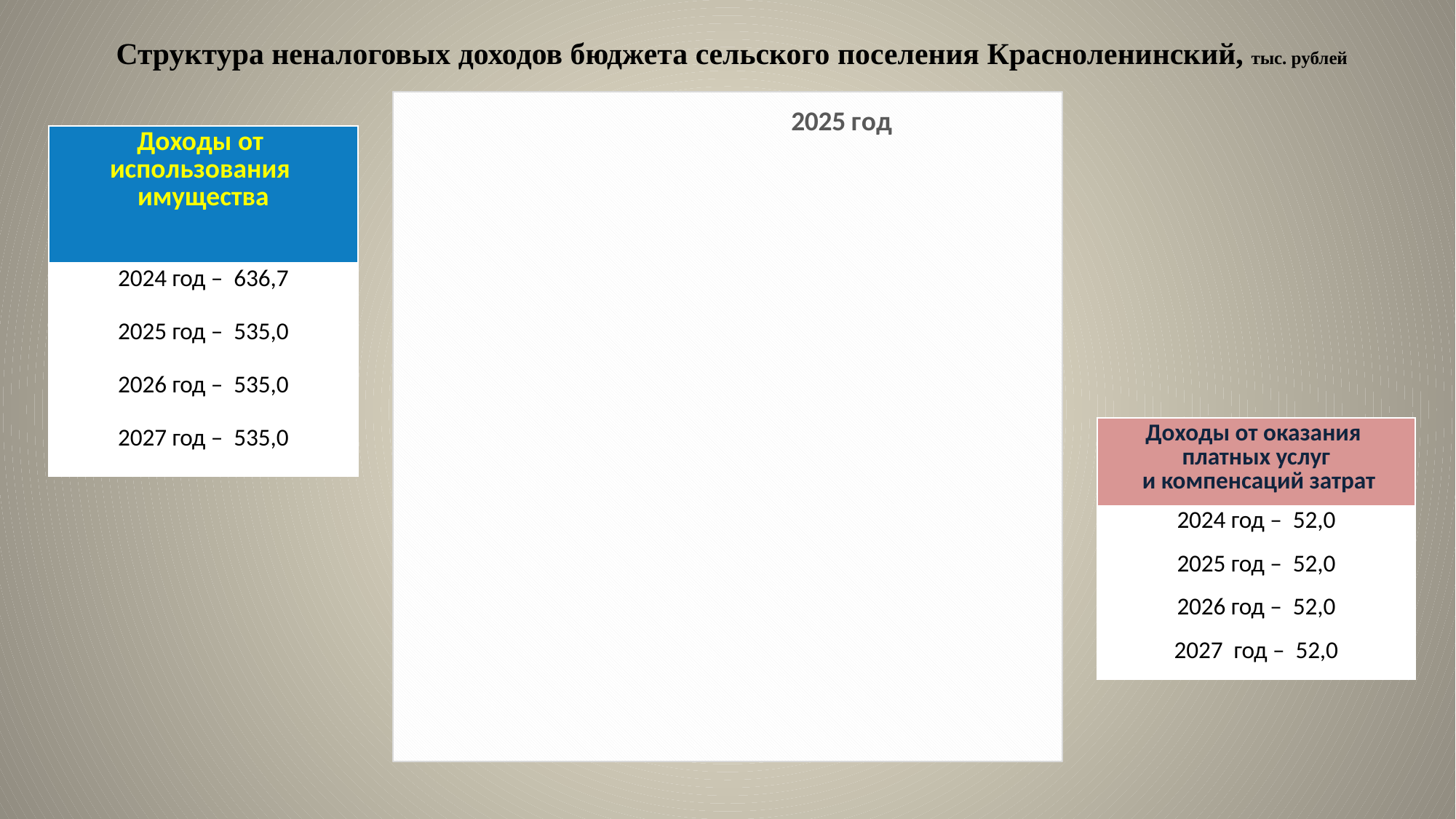

# Структура неналоговых доходов бюджета сельского поселения Красноленинский, тыс. рублей

[unsupported chart]

| Доходы от использования имущества |
| --- |
| 2024 год – 636,7 |
| 2025 год – 535,0 |
| 2026 год – 535,0 |
| 2027 год – 535,0 |
| Доходы от оказания платных услуг и компенсаций затрат |
| --- |
| 2024 год – 52,0 |
| 2025 год – 52,0 |
| 2026 год – 52,0 |
| 2027 год – 52,0 |